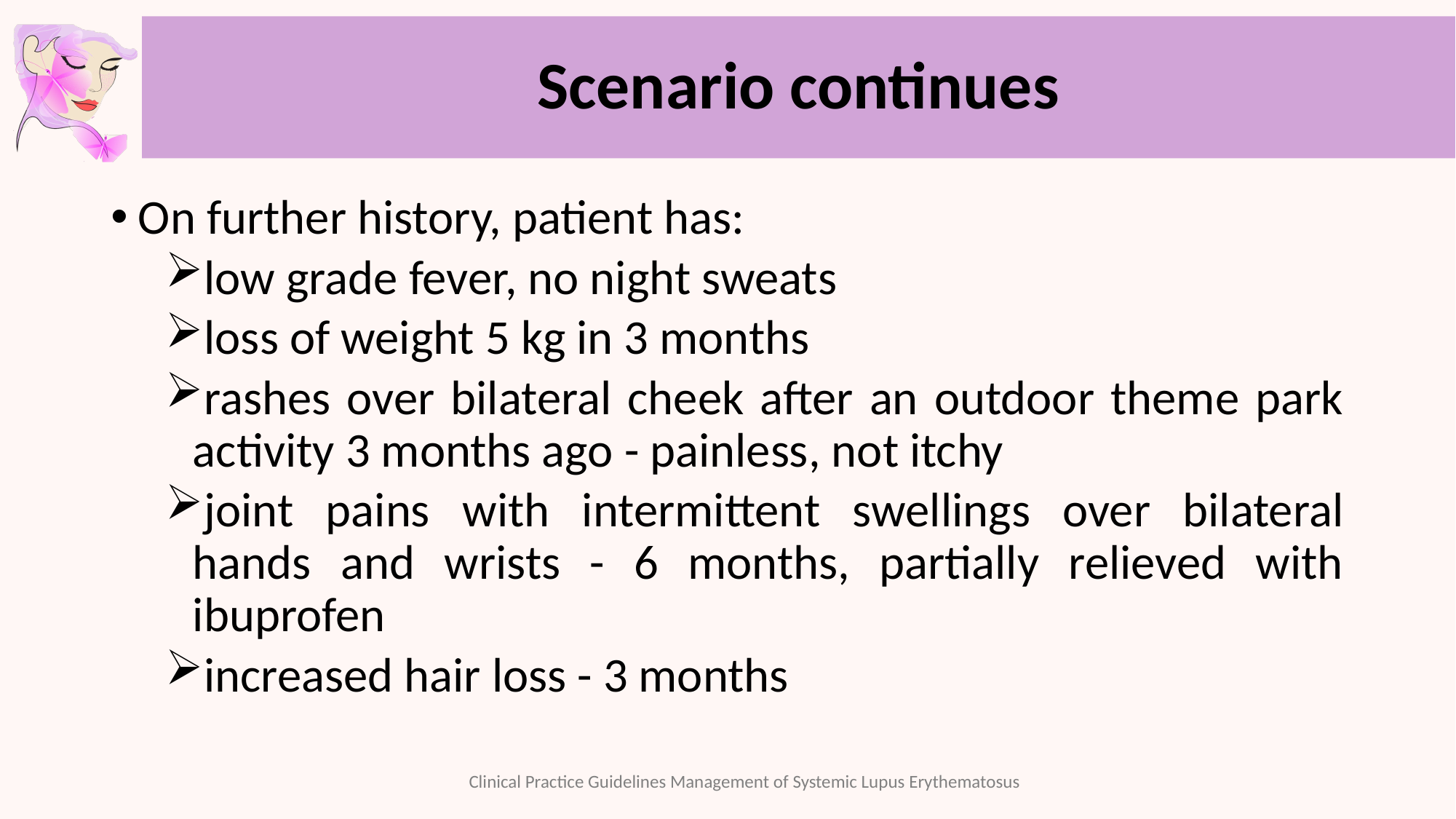

# Scenario continues
On further history, patient has:
low grade fever, no night sweats
loss of weight 5 kg in 3 months
rashes over bilateral cheek after an outdoor theme park activity 3 months ago - painless, not itchy
joint pains with intermittent swellings over bilateral hands and wrists - 6 months, partially relieved with ibuprofen
increased hair loss - 3 months